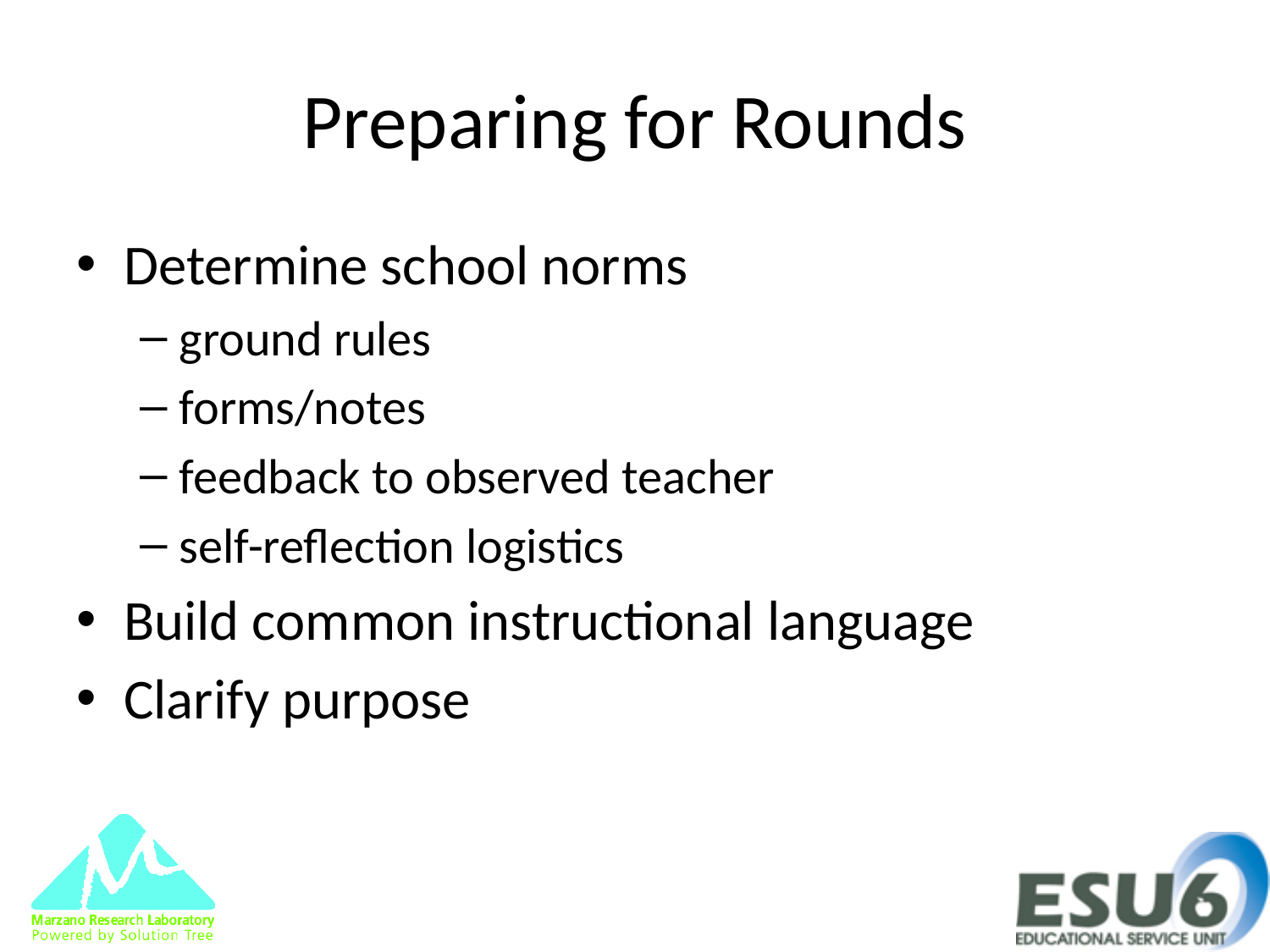

# Preparing for Rounds
Determine school norms
ground rules
forms/notes
feedback to observed teacher
self-reflection logistics
Build common instructional language
Clarify purpose